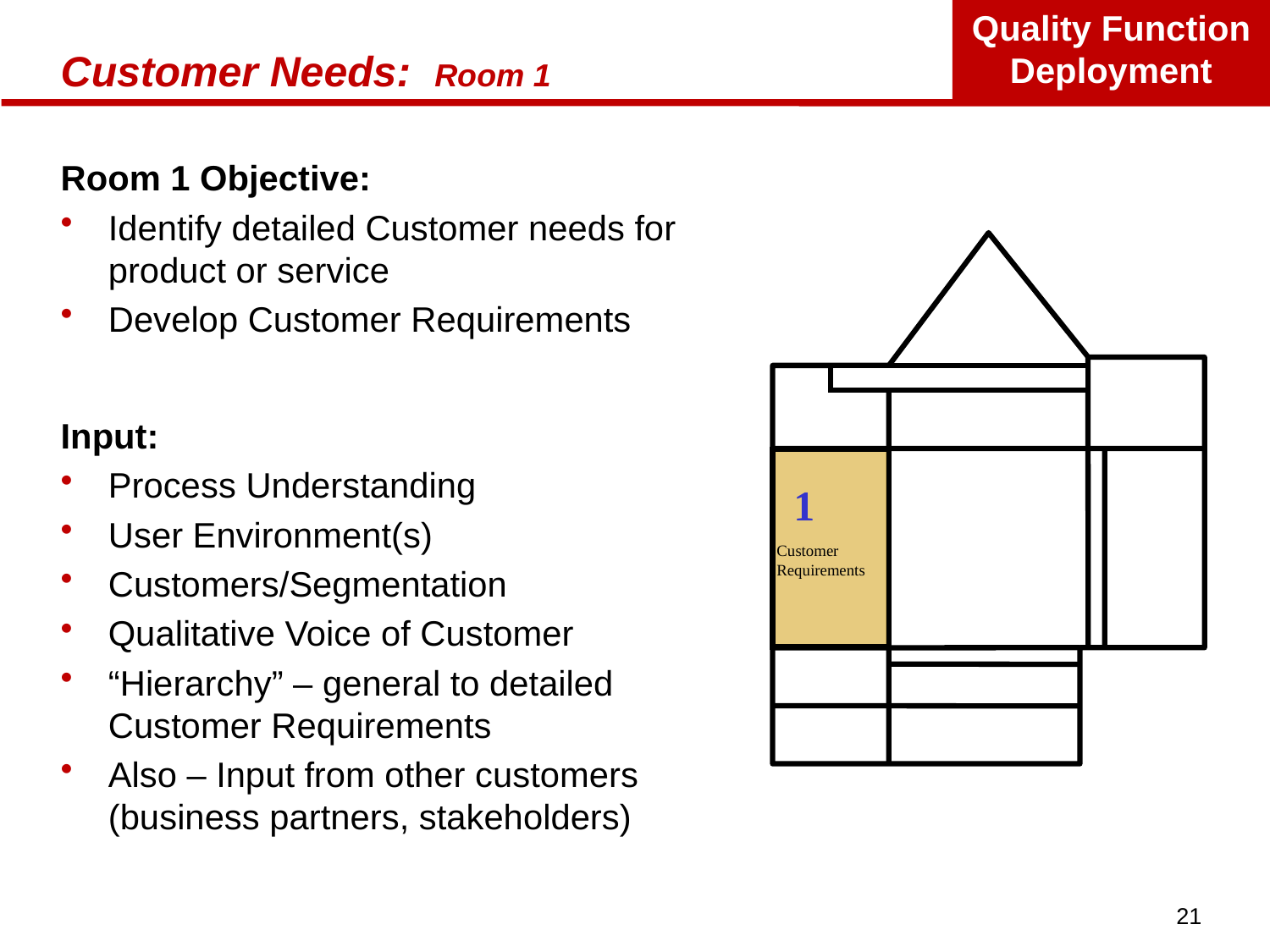

# Customer Needs:  Room 1
Room 1 Objective:
Identify detailed Customer needs for product or service
Develop Customer Requirements

Input:
Process Understanding
User Environment(s)
Customers/Segmentation
Qualitative Voice of Customer
“Hierarchy” – general to detailed Customer Requirements
Also – Input from other customers (business partners, stakeholders)

1
Customer Requirements